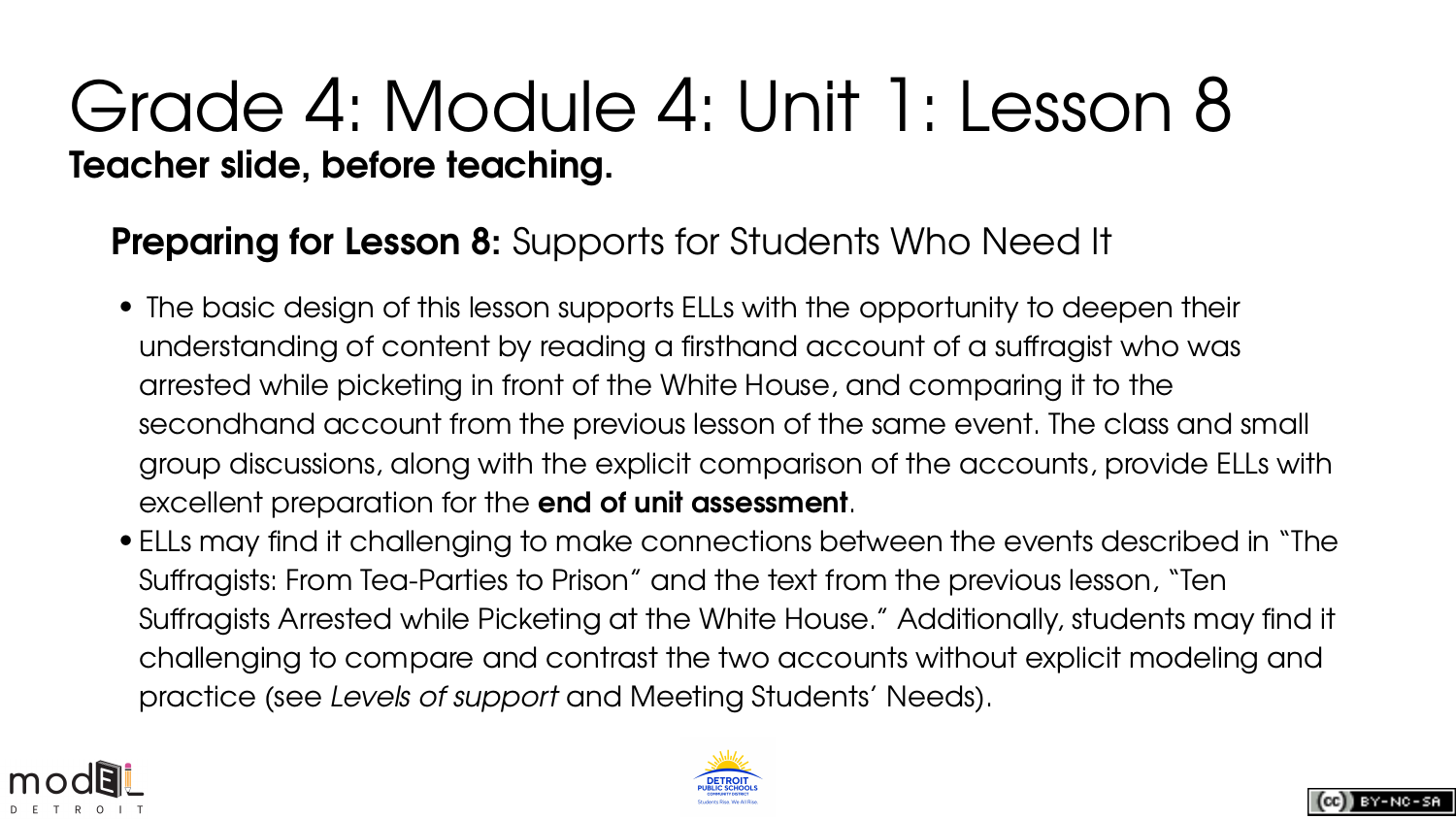

# Grade 4: Module 4: Unit 1: Lesson 8
Teacher slide, before teaching.
Preparing for Lesson 8: Supports for Students Who Need It

 The basic design of this lesson supports ELLs with the opportunity to deepen their understanding of content by reading a firsthand account of a suffragist who was arrested while picketing in front of the White House, and comparing it to the secondhand account from the previous lesson of the same event. The class and small group discussions, along with the explicit comparison of the accounts, provide ELLs with excellent preparation for the end of unit assessment.
ELLs may find it challenging to make connections between the events described in “The Suffragists: From Tea-Parties to Prison” and the text from the previous lesson, “Ten Suffragists Arrested while Picketing at the White House.” Additionally, students may find it challenging to compare and contrast the two accounts without explicit modeling and practice (see Levels of support and Meeting Students’ Needs).